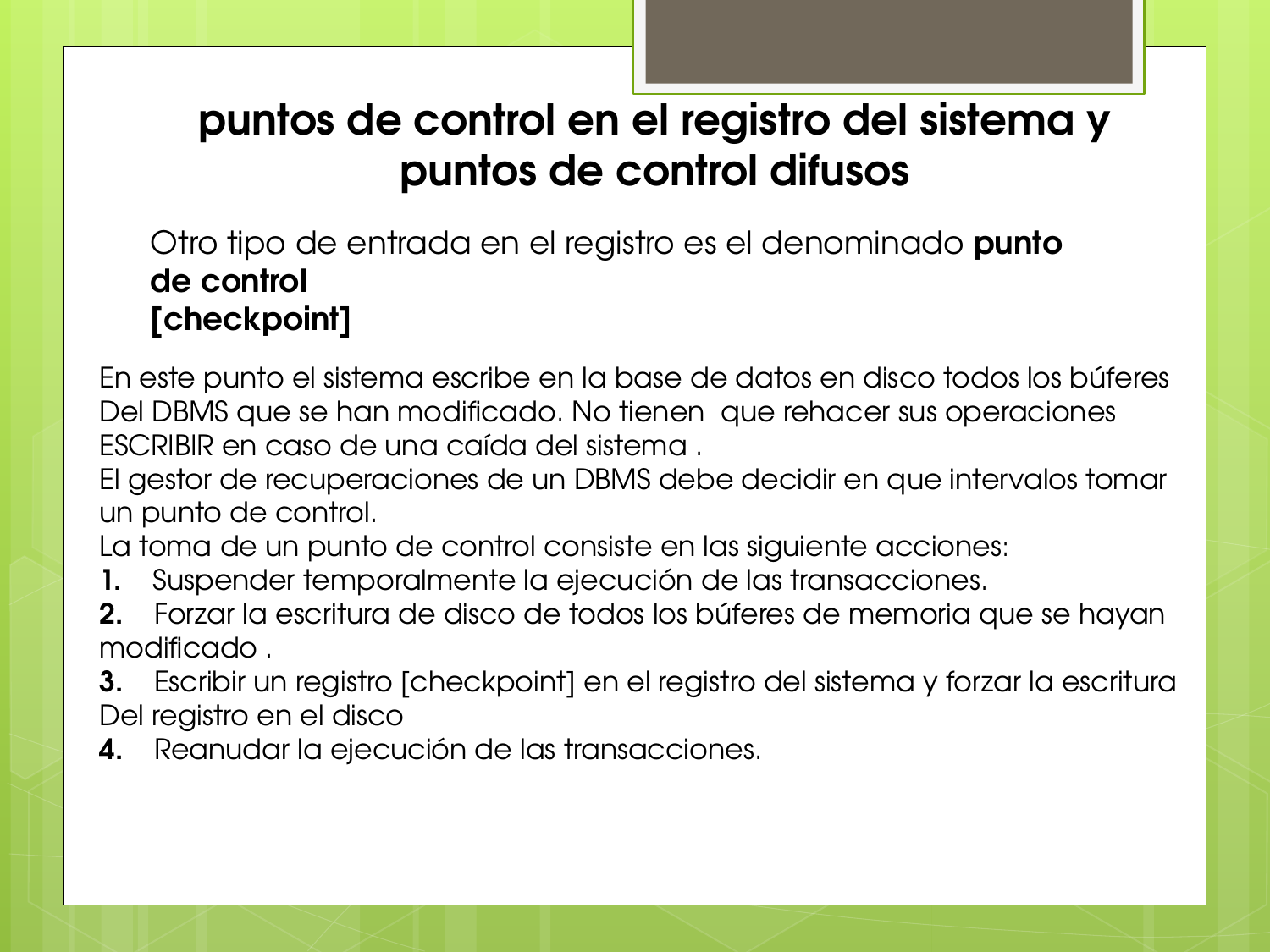

puntos de control en el registro del sistema y puntos de control difusos
Otro tipo de entrada en el registro es el denominado punto de control
[checkpoint]
En este punto el sistema escribe en la base de datos en disco todos los búferes
Del DBMS que se han modificado. No tienen  que rehacer sus operaciones
ESCRIBIR en caso de una caída del sistema .
El gestor de recuperaciones de un DBMS debe decidir en que intervalos tomar
un punto de control.
La toma de un punto de control consiste en las siguiente acciones:
1.    Suspender temporalmente la ejecución de las transacciones.
2.    Forzar la escritura de disco de todos los búferes de memoria que se hayan
modificado .
3.    Escribir un registro [checkpoint] en el registro del sistema y forzar la escritura
Del registro en el disco
4.    Reanudar la ejecución de las transacciones.